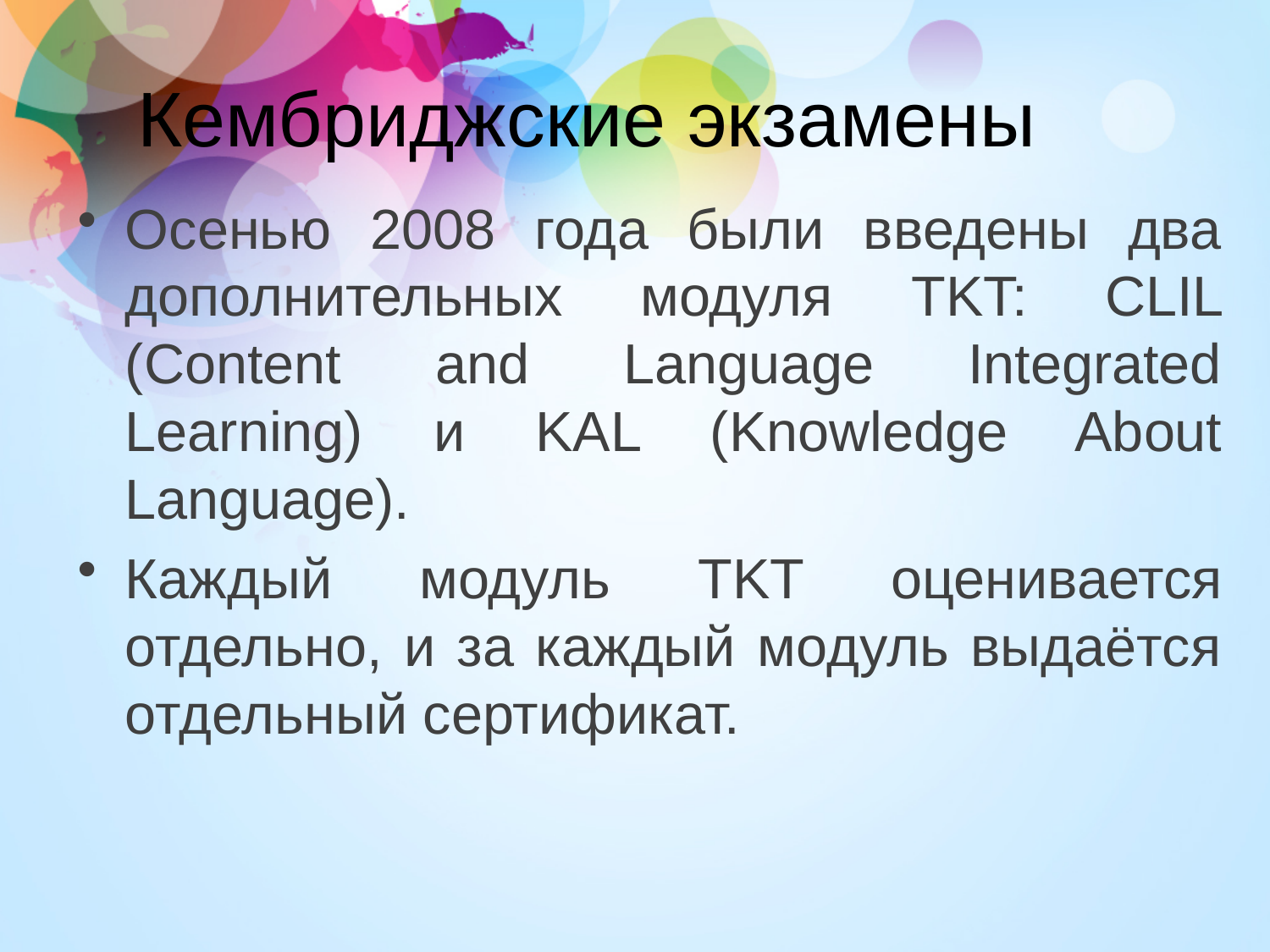

# Кембриджские экзамены
Осенью 2008 года были введены два дополнительных модуля TKT: CLIL (Content and Language Integrated Learning) и KAL (Knowledge About Language).
Каждый модуль TKT оценивается отдельно, и за каждый модуль выдаётся отдельный сертификат.